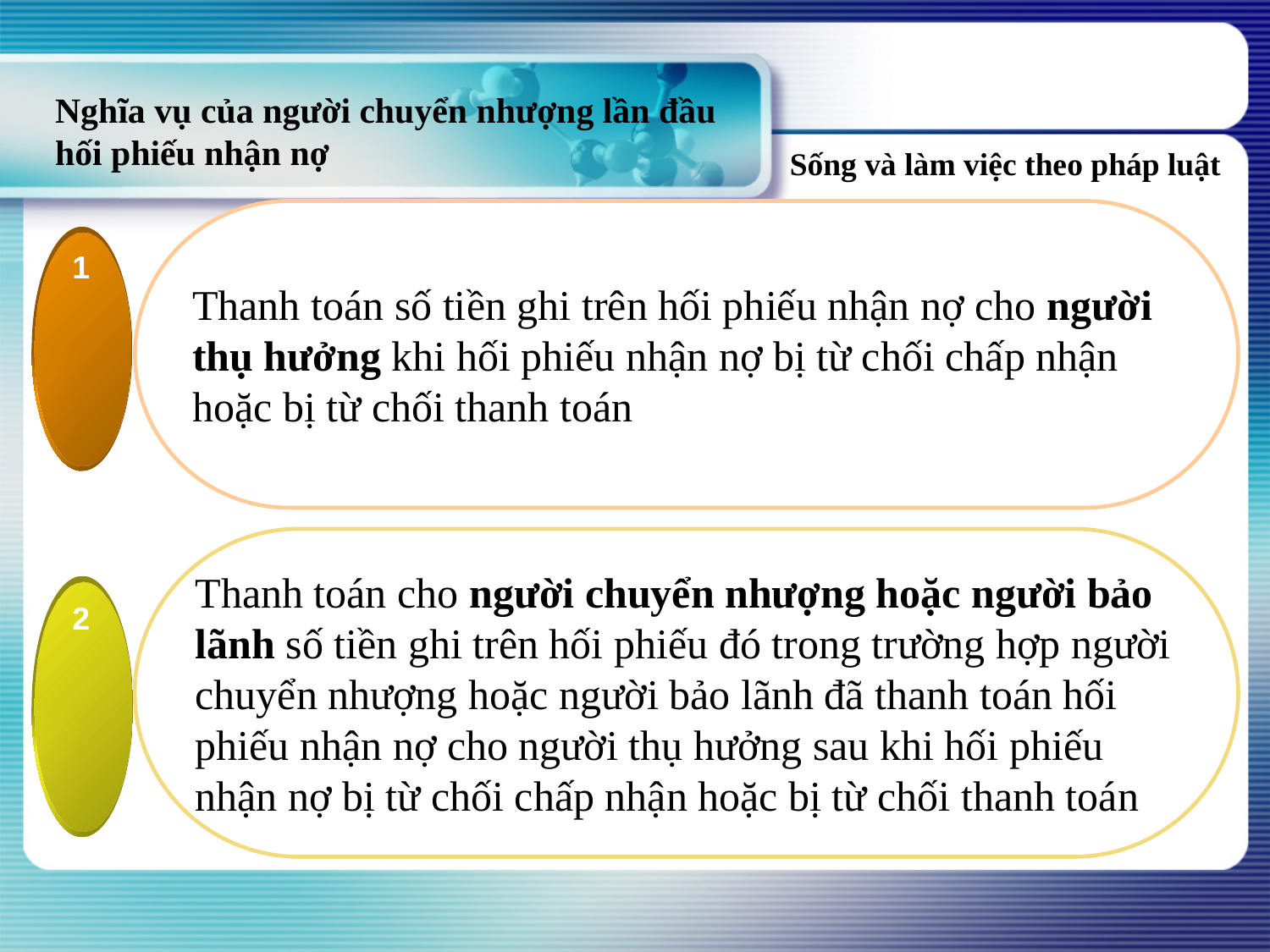

# Nghĩa vụ của người chuyển nhượng lần đầu hối phiếu nhận nợ
Sống và làm việc theo pháp luật
Thanh toán số tiền ghi trên hối phiếu nhận nợ cho người thụ hưởng khi hối phiếu nhận nợ bị từ chối chấp nhận hoặc bị từ chối thanh toán

  1

Thanh toán cho người chuyển nhượng hoặc người bảo lãnh số tiền ghi trên hối phiếu đó trong trường hợp người chuyển nhượng hoặc người bảo lãnh đã thanh toán hối phiếu nhận nợ cho người thụ hưởng sau khi hối phiếu nhận nợ bị từ chối chấp nhận hoặc bị từ chối thanh toán

  2